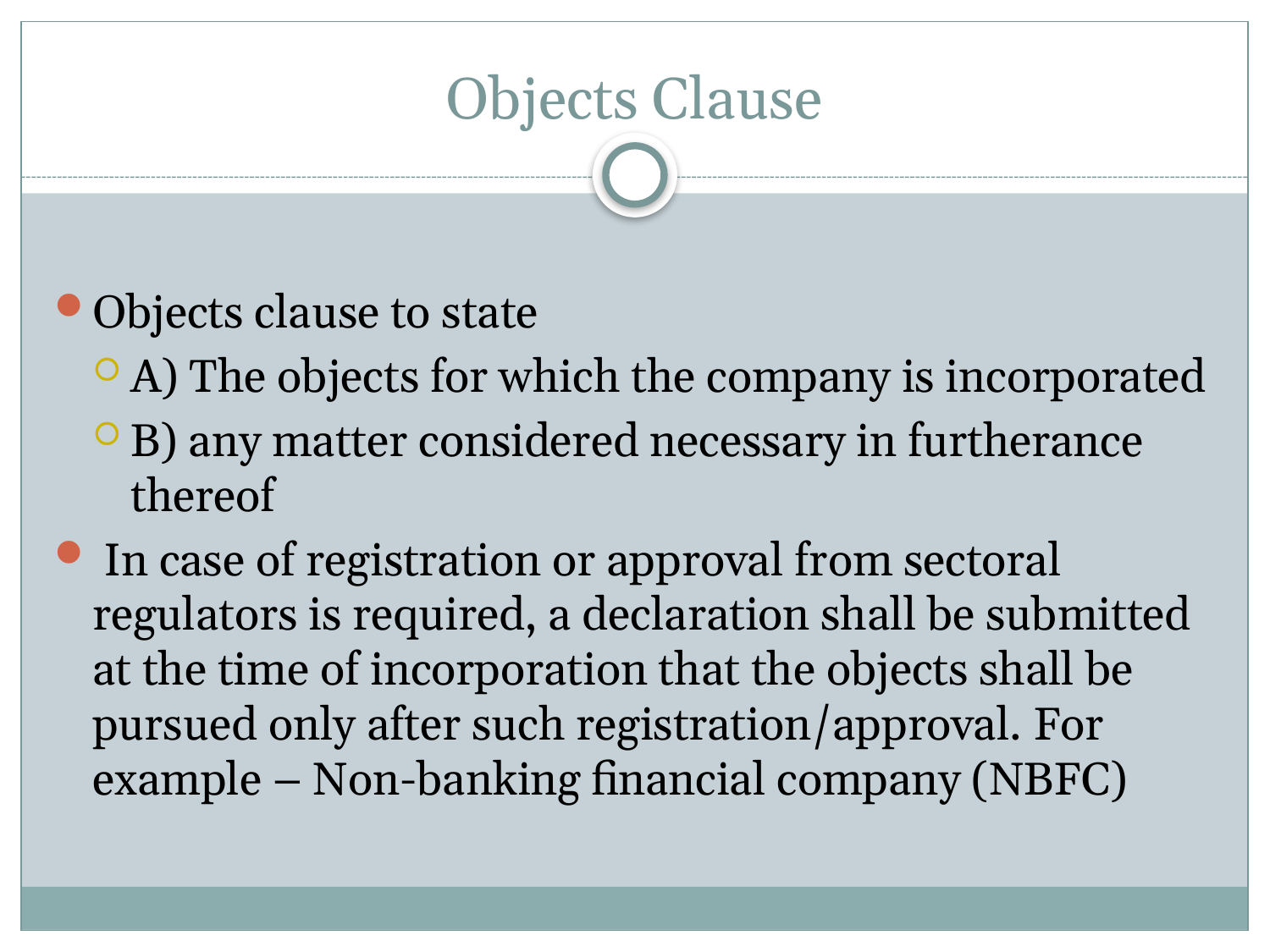

# Objects Clause

Objects clause to state
A) The objects for which the company is incorporated
B) any matter considered necessary in furtherance thereof
 In case of registration or approval from sectoral regulators is required, a declaration shall be submitted at the time of incorporation that the objects shall be pursued only after such registration/approval. For example – Non-banking financial company (NBFC)